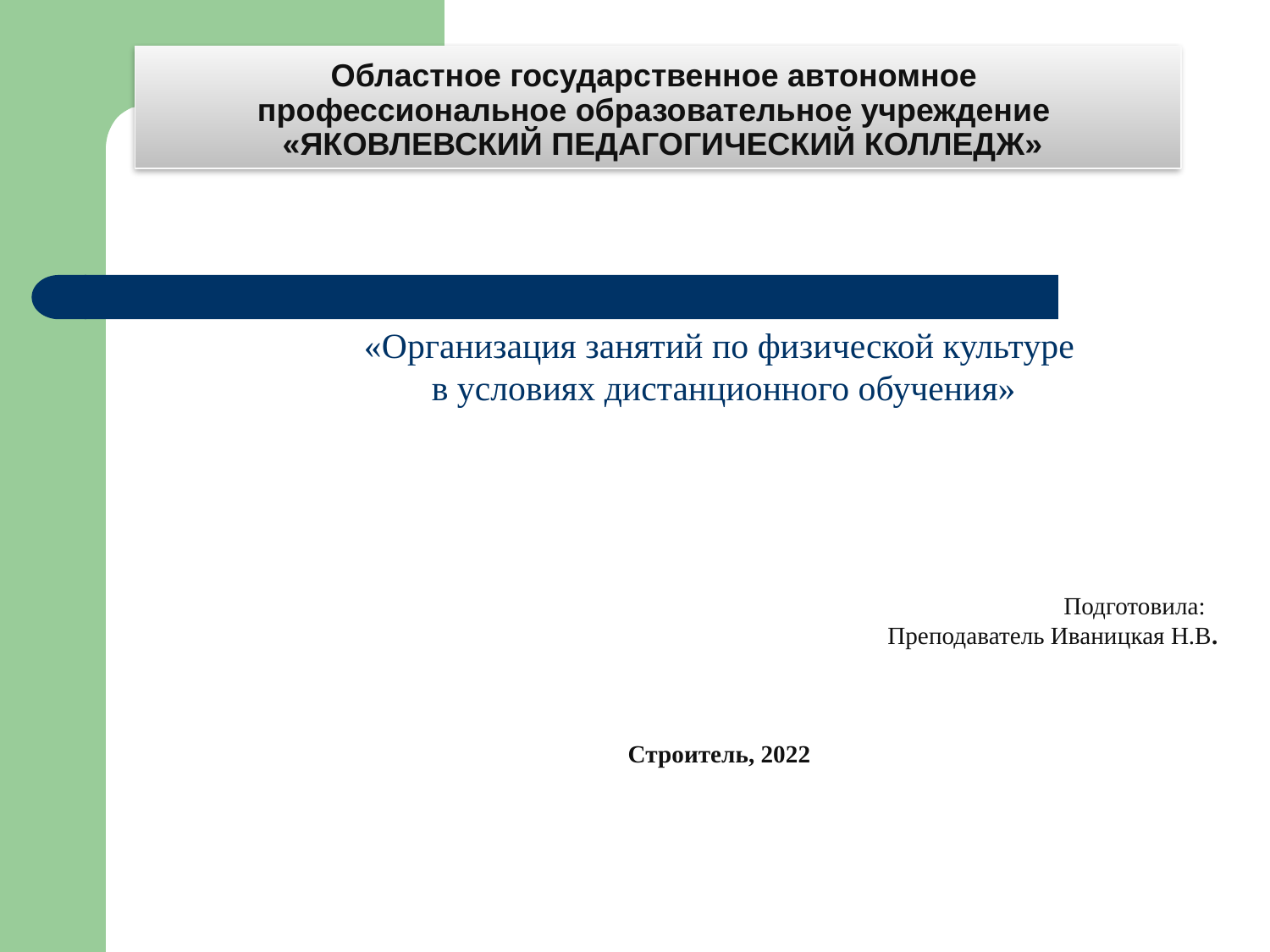

# Областное государственное автономное профессиональное образовательное учреждение «ЯКОВЛЕВСКИЙ ПЕДАГОГИЧЕСКИЙ КОЛЛЕДЖ»

«Организация занятий по физической культуре
 в условиях дистанционного обучения»

«Позвоночник –

Подготовила:
Преподаватель Иваницкая Н.В.

Строитель, 2022